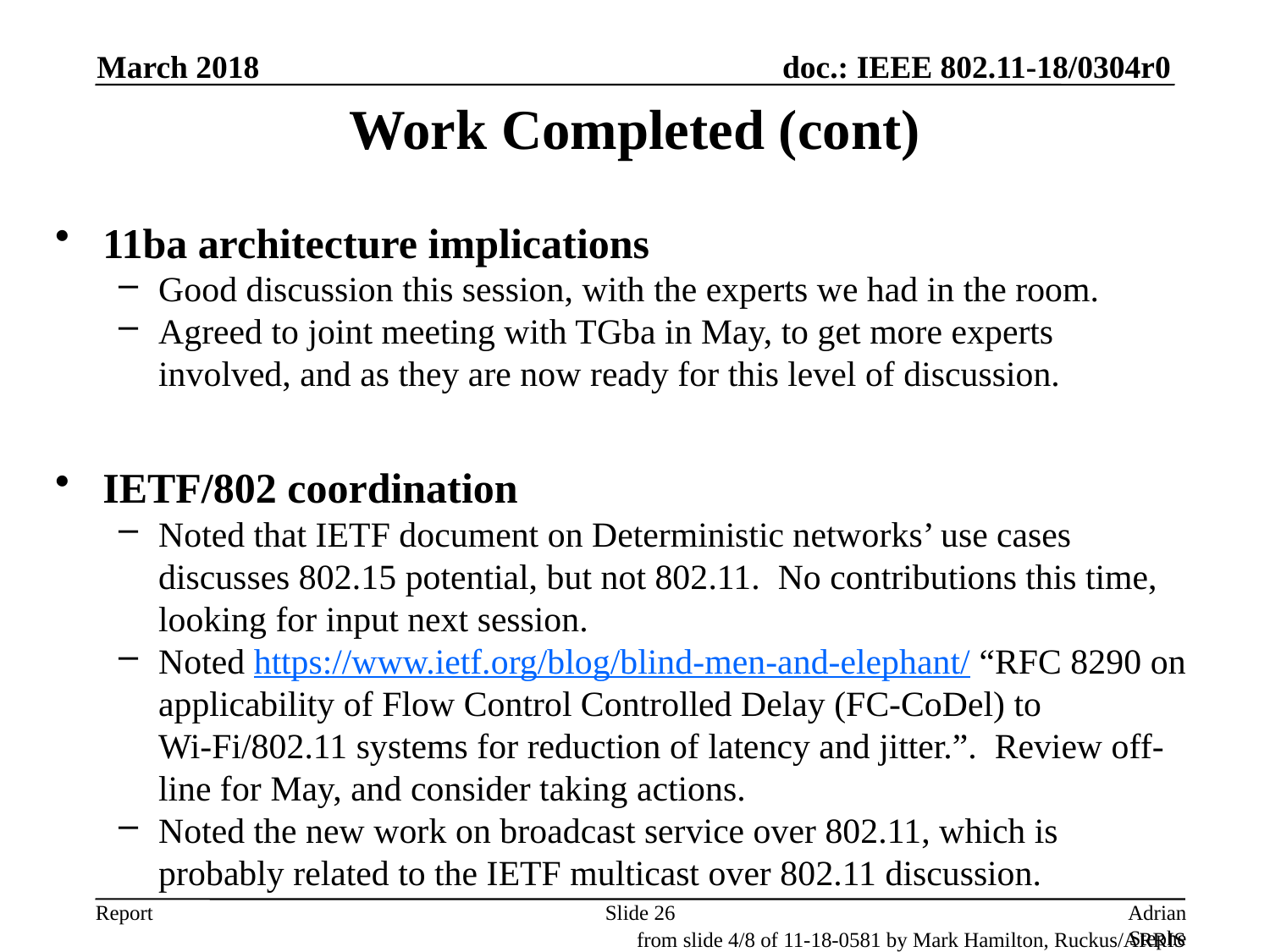

March 2018
# Work Completed (cont)

11ba architecture implications
Good discussion this session, with the experts we had in the room.
Agreed to joint meeting with TGba in May, to get more experts involved, and as they are now ready for this level of discussion.

IETF/802 coordination
Noted that IETF document on Deterministic networks’ use cases discusses 802.15 potential, but not 802.11.  No contributions this time, looking for input next session.
Noted https://www.ietf.org/blog/blind-men-and-elephant/ “RFC 8290 on applicability of Flow Control Controlled Delay (FC-CoDel) to Wi-Fi/802.11 systems for reduction of latency and jitter.”.  Review off-line for May, and consider taking actions.
Noted the new work on broadcast service over 802.11, which is probably related to the IETF multicast over 802.11 discussion.

Slide 26
Adrian Stephens, Intel Corporation
from slide 4/8 of 11-18-0581 by Mark Hamilton, Ruckus/ARRIS